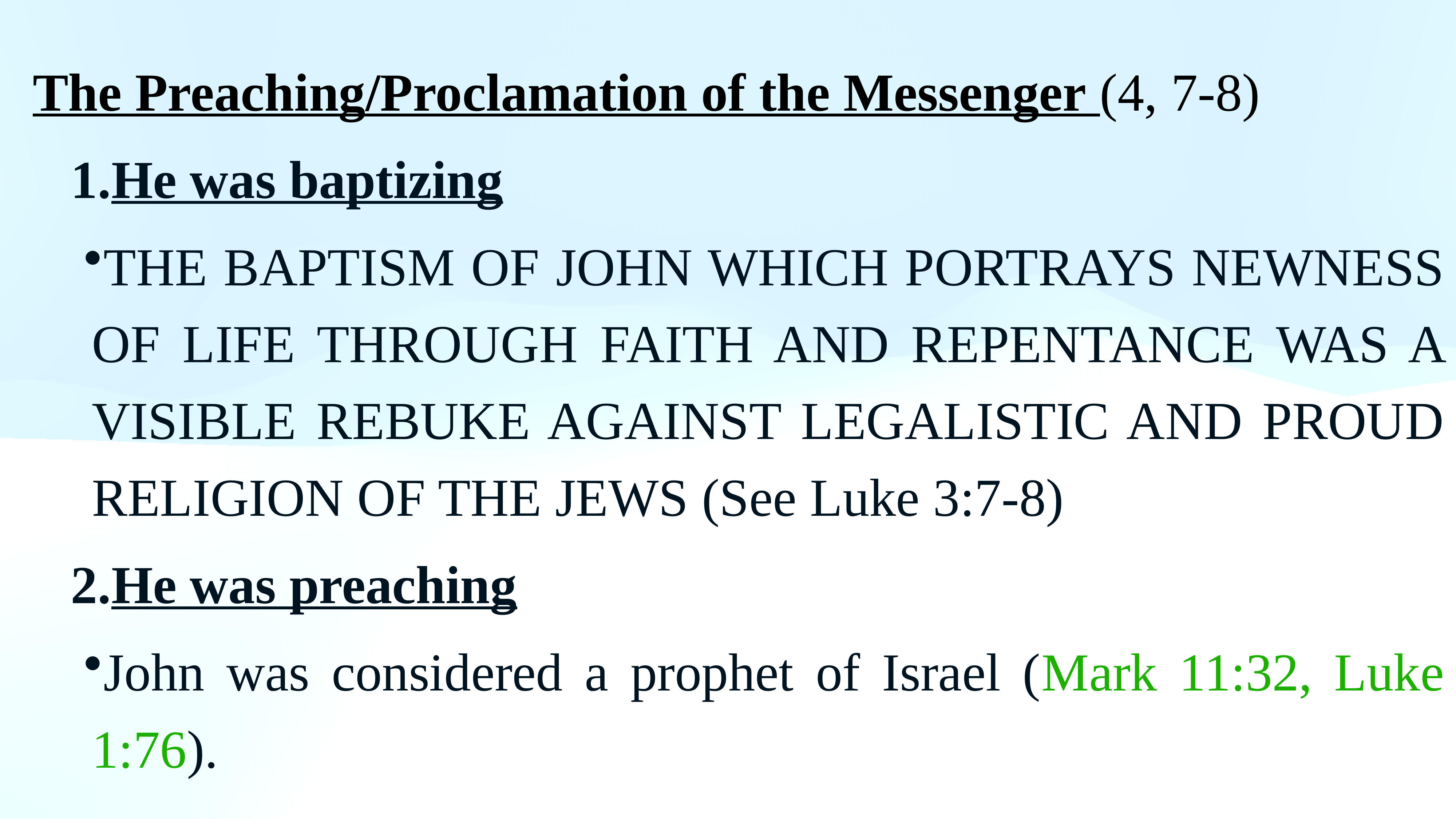

The Preaching/Proclamation of the Messenger (4, 7-8)
He was baptizing
THE BAPTISM OF JOHN WHICH PORTRAYS NEWNESS OF LIFE THROUGH FAITH AND REPENTANCE WAS A VISIBLE REBUKE AGAINST LEGALISTIC AND PROUD RELIGION OF THE JEWS (See Luke 3:7-8)
He was preaching
John was considered a prophet of Israel (Mark 11:32, Luke 1:76).